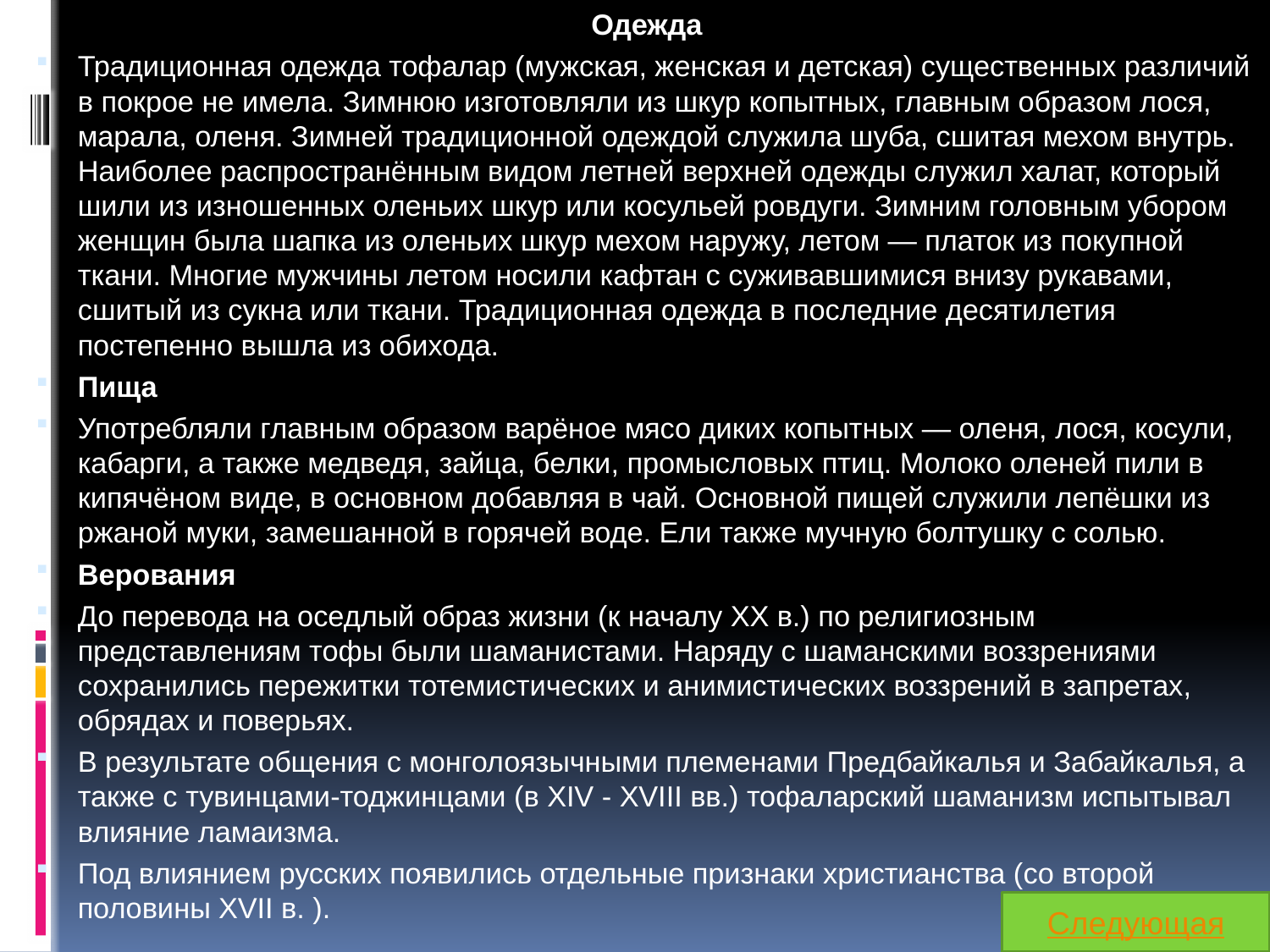

Одежда
Традиционная одежда тофалар (мужская, женская и детская) существенных различий в покрое не имела. Зимнюю изготовляли из шкур копытных, главным образом лося, марала, оленя. Зимней традиционной одеждой служила шуба, сшитая мехом внутрь. Наиболее распространённым видом летней верхней одежды служил халат, который шили из изношенных оленьих шкур или косульей ровдуги. Зимним головным убором женщин была шапка из оленьих шкур мехом наружу, летом — платок из покупной ткани. Многие мужчины летом носили кафтан с суживавшимися внизу рукавами, сшитый из сукна или ткани. Традиционная одежда в последние десятилетия постепенно вышла из обихода.
Пища
Употребляли главным образом варёное мясо диких копытных — оленя, лося, косули, кабарги, а также медведя, зайца, белки, промысловых птиц. Молоко оленей пили в кипячёном виде, в основном добавляя в чай. Основной пищей служили лепёшки из ржаной муки, замешанной в горячей воде. Ели также мучную болтушку с солью.
Верования
До перевода на оседлый образ жизни (к началу XX в.) по религиозным представлениям тофы были шаманистами. Наряду с шаманскими воззрениями сохранились пережитки тотемистических и анимистических воззрений в запретах, обрядах и поверьях.
В результате общения с монголоязычными племенами Предбайкалья и Забайкалья, а также с тувинцами-тоджинцами (в XIV - XVIII вв.) тофаларский шаманизм испытывал влияние ламаизма.
Под влиянием русских появились отдельные признаки христианства (со второй половины XVII в. ).

Следующая